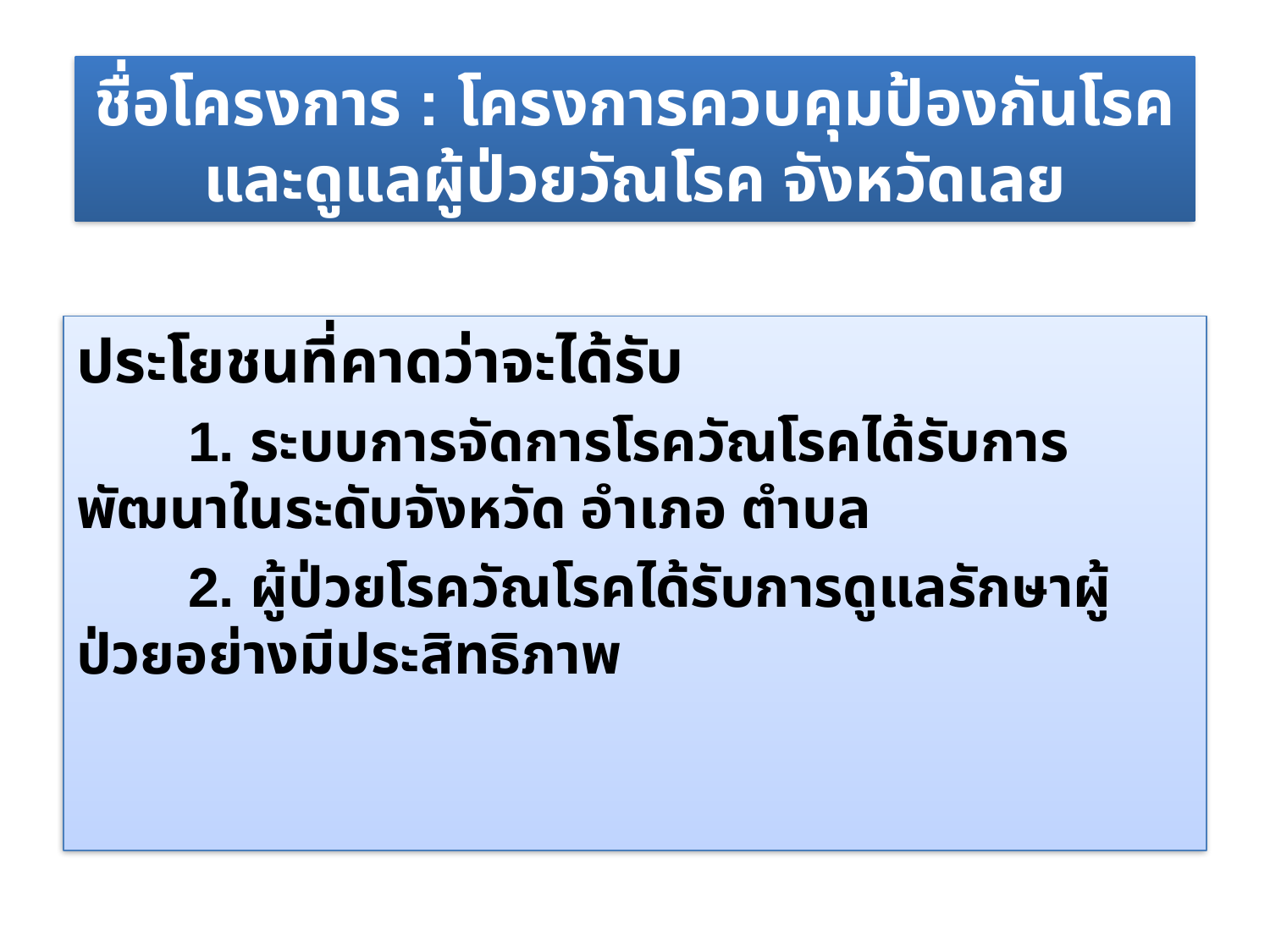

ชื่อโครงการ : โครงการควบคุมป้องกันโรคและดูแลผู้ป่วยวัณโรค จังหวัดเลย
ประโยชนที่คาดว่าจะได้รับ
	1. ระบบการจัดการโรควัณโรคได้รับการพัฒนาในระดับจังหวัด อำเภอ ตำบล
	2. ผู้ป่วยโรควัณโรคได้รับการดูแลรักษาผู้ป่วยอย่างมีประสิทธิภาพ